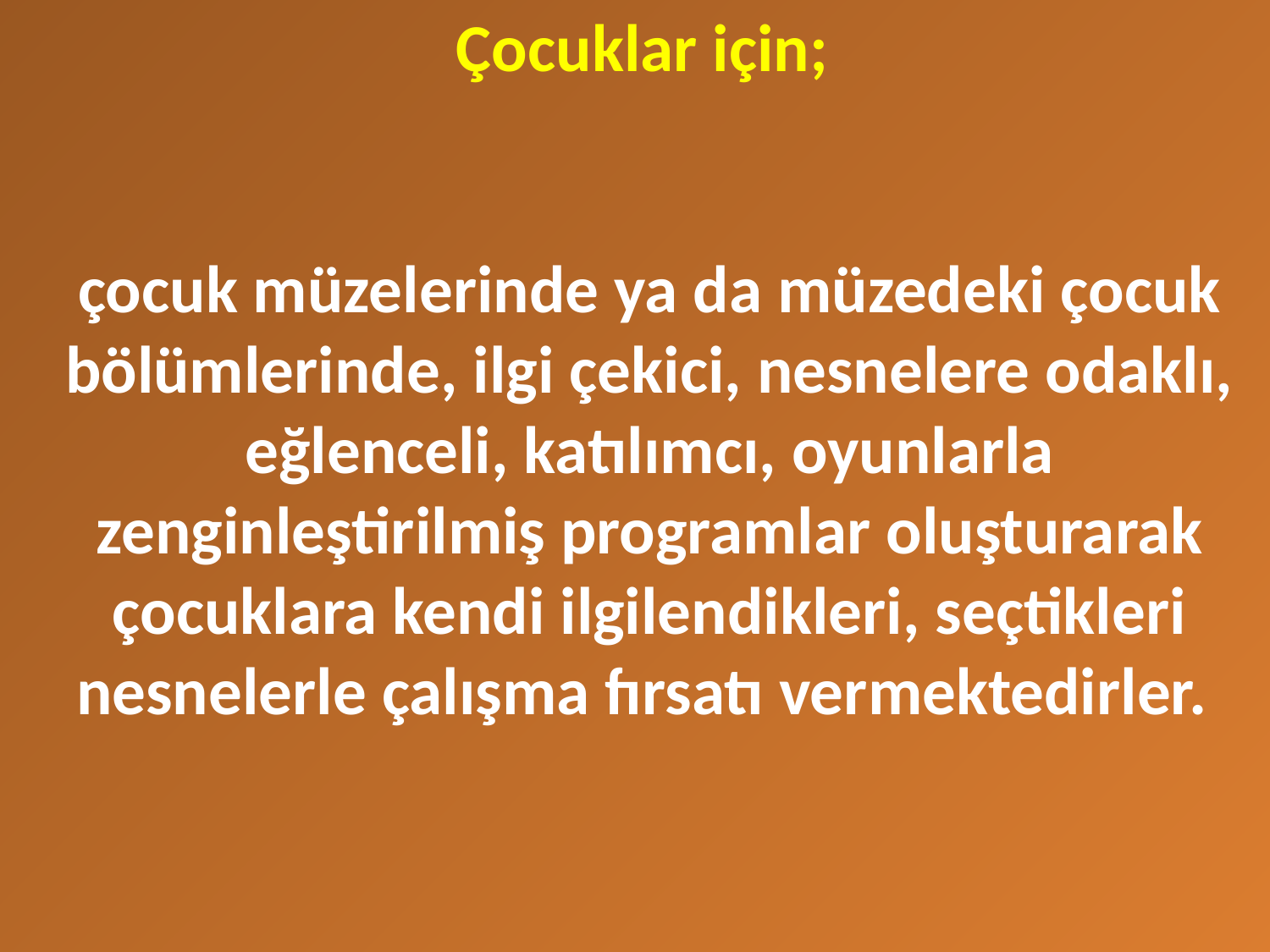

# Çocuklar için; çocuk müzelerinde ya da müzedeki çocuk bölümlerinde, ilgi çekici, nesnelere odaklı, eğlenceli, katılımcı, oyunlarla zenginleştirilmiş programlar oluşturarak çocuklara kendi ilgilendikleri, seçtikleri nesnelerle çalışma fırsatı vermektedirler.